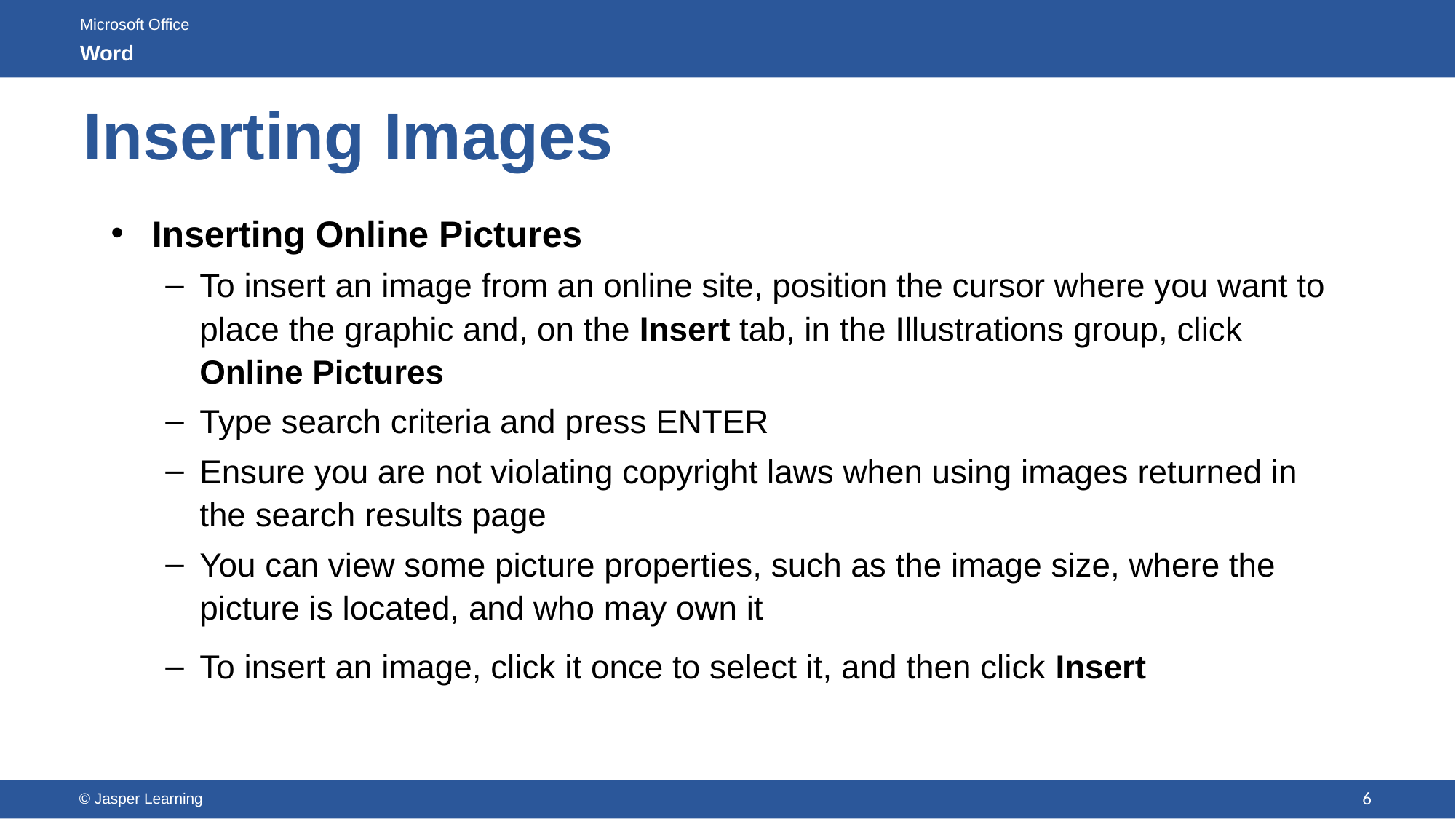

# Inserting Images
Inserting Online Pictures
To insert an image from an online site, position the cursor where you want to place the graphic and, on the Insert tab, in the Illustrations group, click Online Pictures
Type search criteria and press ENTER
Ensure you are not violating copyright laws when using images returned in the search results page
You can view some picture properties, such as the image size, where the picture is located, and who may own it
To insert an image, click it once to select it, and then click Insert

6
© Jasper Learning